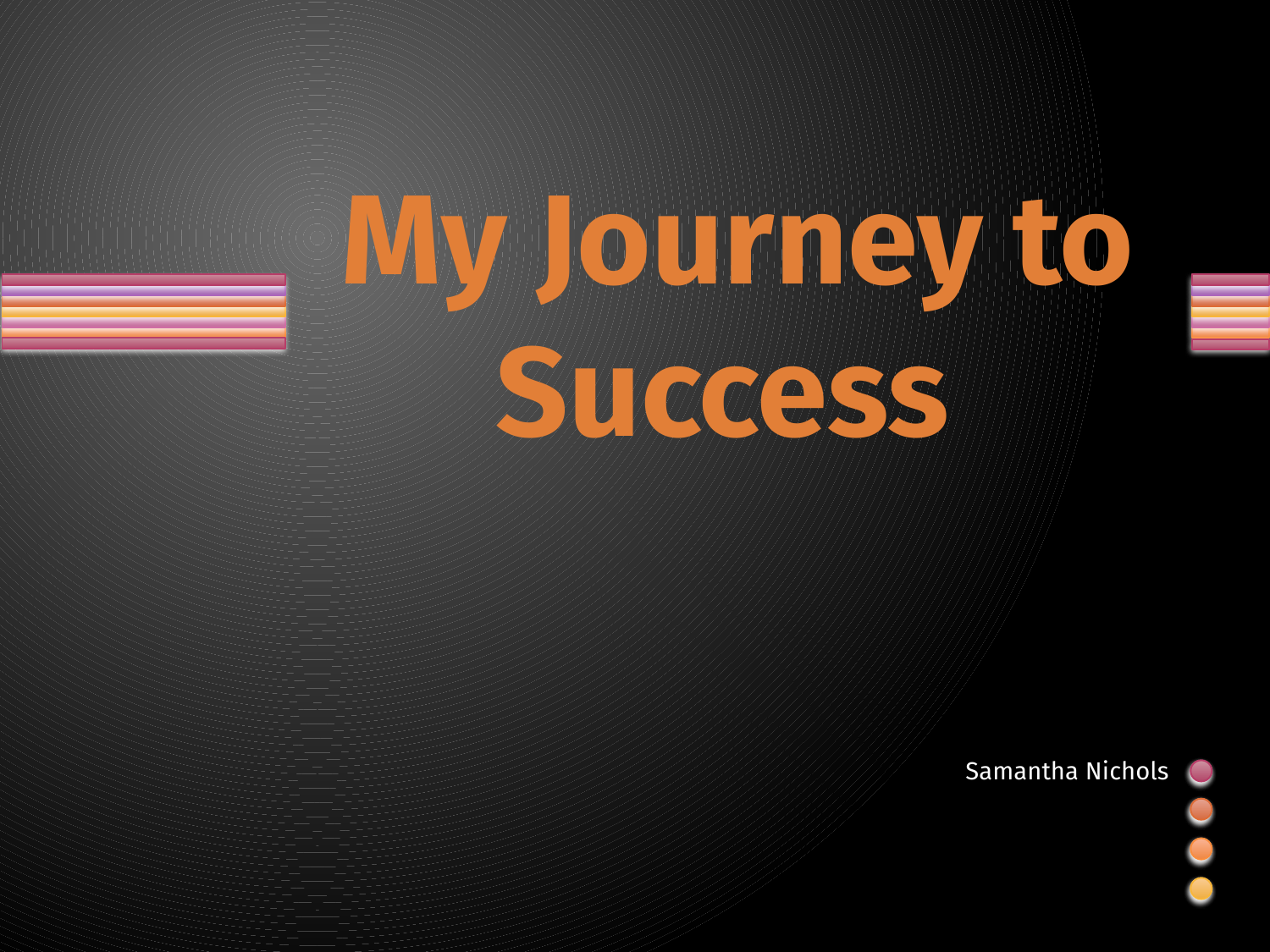

# My Journey to Success
Samantha Nichols